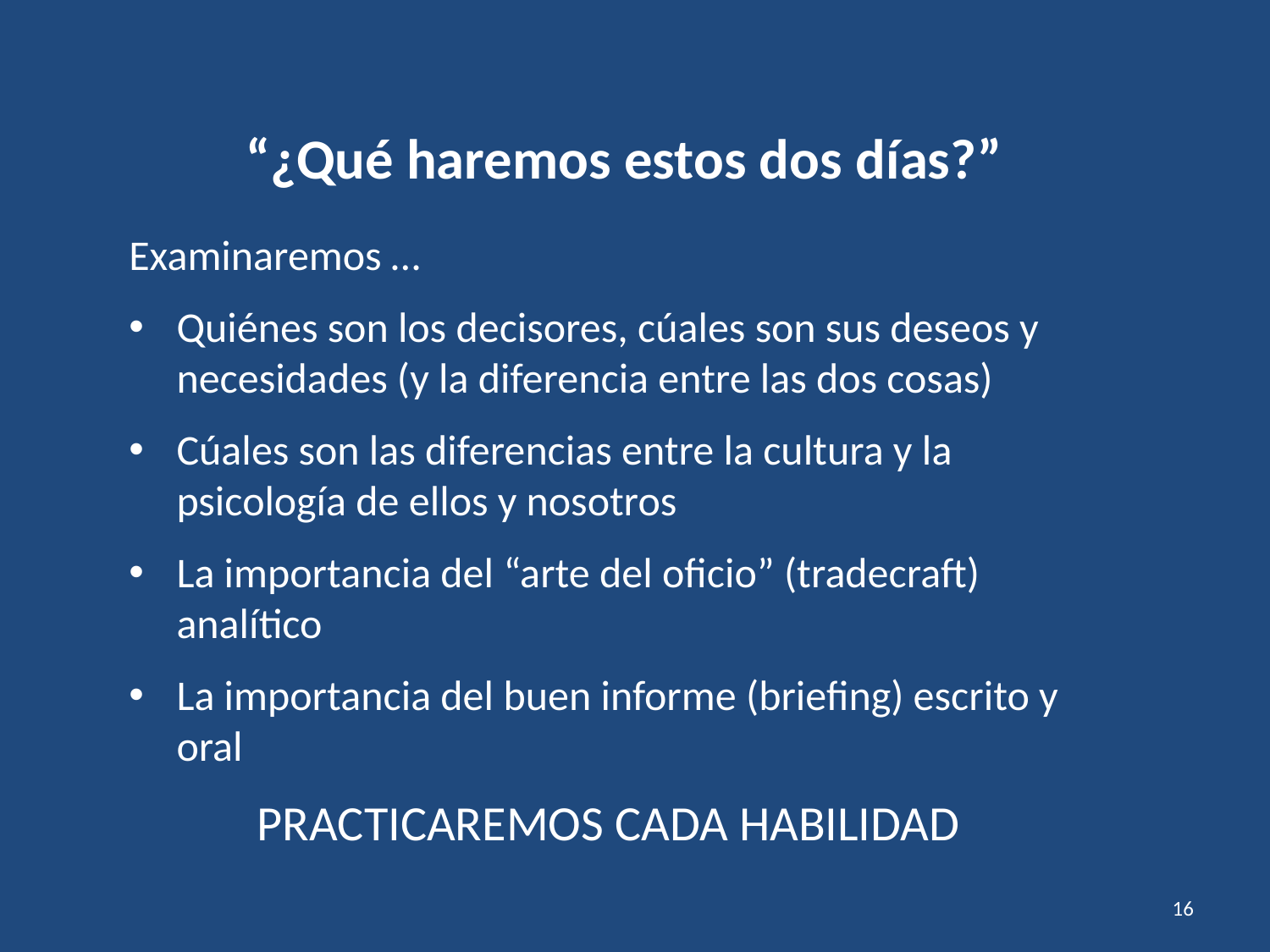

“¿Qué haremos estos dos días?”
Examinaremos …
Quiénes son los decisores, cúales son sus deseos y necesidades (y la diferencia entre las dos cosas)
Cúales son las diferencias entre la cultura y la psicología de ellos y nosotros
La importancia del “arte del oficio” (tradecraft) analítico
La importancia del buen informe (briefing) escrito y oral
PRACTICAREMOS CADA HABILIDAD
16